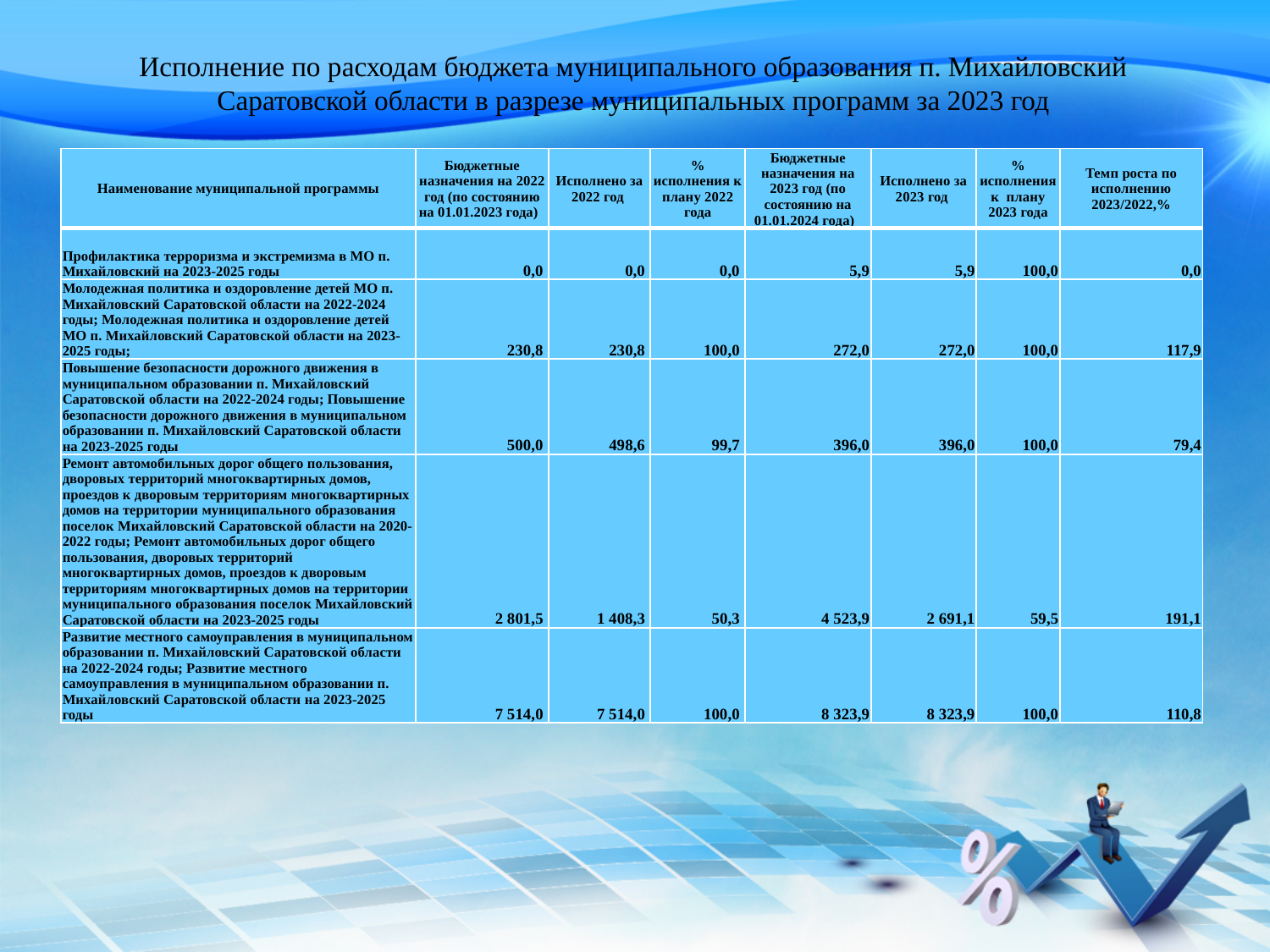

# Исполнение по расходам бюджета муниципального образования п. Михайловский Саратовской области в разрезе муниципальных программ за 2023 год
| Наименование муниципальной программы | Бюджетные назначения на 2022 год (по состоянию на 01.01.2023 года) | Исполнено за 2022 год | % исполнения к плану 2022 года | Бюджетные назначения на 2023 год (по состоянию на 01.01.2024 года) | Исполнено за 2023 год | % исполнения к плану 2023 года | Темп роста по исполнению 2023/2022,% |
| --- | --- | --- | --- | --- | --- | --- | --- |
| Профилактика терроризма и экстремизма в МО п. Михайловский на 2023-2025 годы | 0,0 | 0,0 | 0,0 | 5,9 | 5,9 | 100,0 | 0,0 |
| Молодежная политика и оздоровление детей МО п. Михайловский Саратовской области на 2022-2024 годы; Молодежная политика и оздоровление детей МО п. Михайловский Саратовской области на 2023-2025 годы; | 230,8 | 230,8 | 100,0 | 272,0 | 272,0 | 100,0 | 117,9 |
| Повышение безопасности дорожного движения в муниципальном образовании п. Михайловский Саратовской области на 2022-2024 годы; Повышение безопасности дорожного движения в муниципальном образовании п. Михайловский Саратовской области на 2023-2025 годы | 500,0 | 498,6 | 99,7 | 396,0 | 396,0 | 100,0 | 79,4 |
| Ремонт автомобильных дорог общего пользования, дворовых территорий многоквартирных домов, проездов к дворовым территориям многоквартирных домов на территории муниципального образования поселок Михайловский Саратовской области на 2020-2022 годы; Ремонт автомобильных дорог общего пользования, дворовых территорий многоквартирных домов, проездов к дворовым территориям многоквартирных домов на территории муниципального образования поселок Михайловский Саратовской области на 2023-2025 годы | 2 801,5 | 1 408,3 | 50,3 | 4 523,9 | 2 691,1 | 59,5 | 191,1 |
| Развитие местного самоуправления в муниципальном образовании п. Михайловский Саратовской области на 2022-2024 годы; Развитие местного самоуправления в муниципальном образовании п. Михайловский Саратовской области на 2023-2025 годы | 7 514,0 | 7 514,0 | 100,0 | 8 323,9 | 8 323,9 | 100,0 | 110,8 |